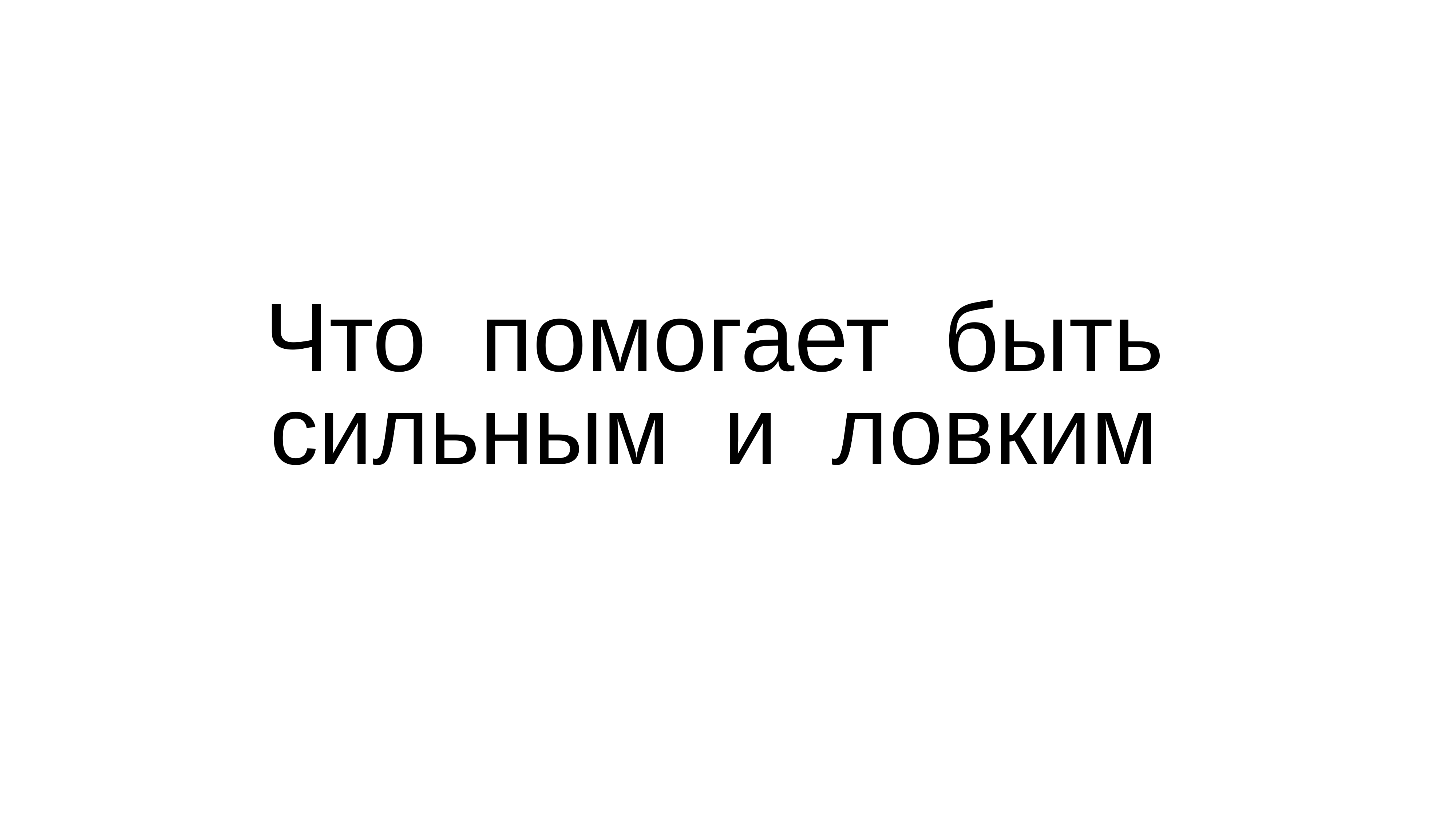

# Что  помогает  быть  сильным  и  ловким